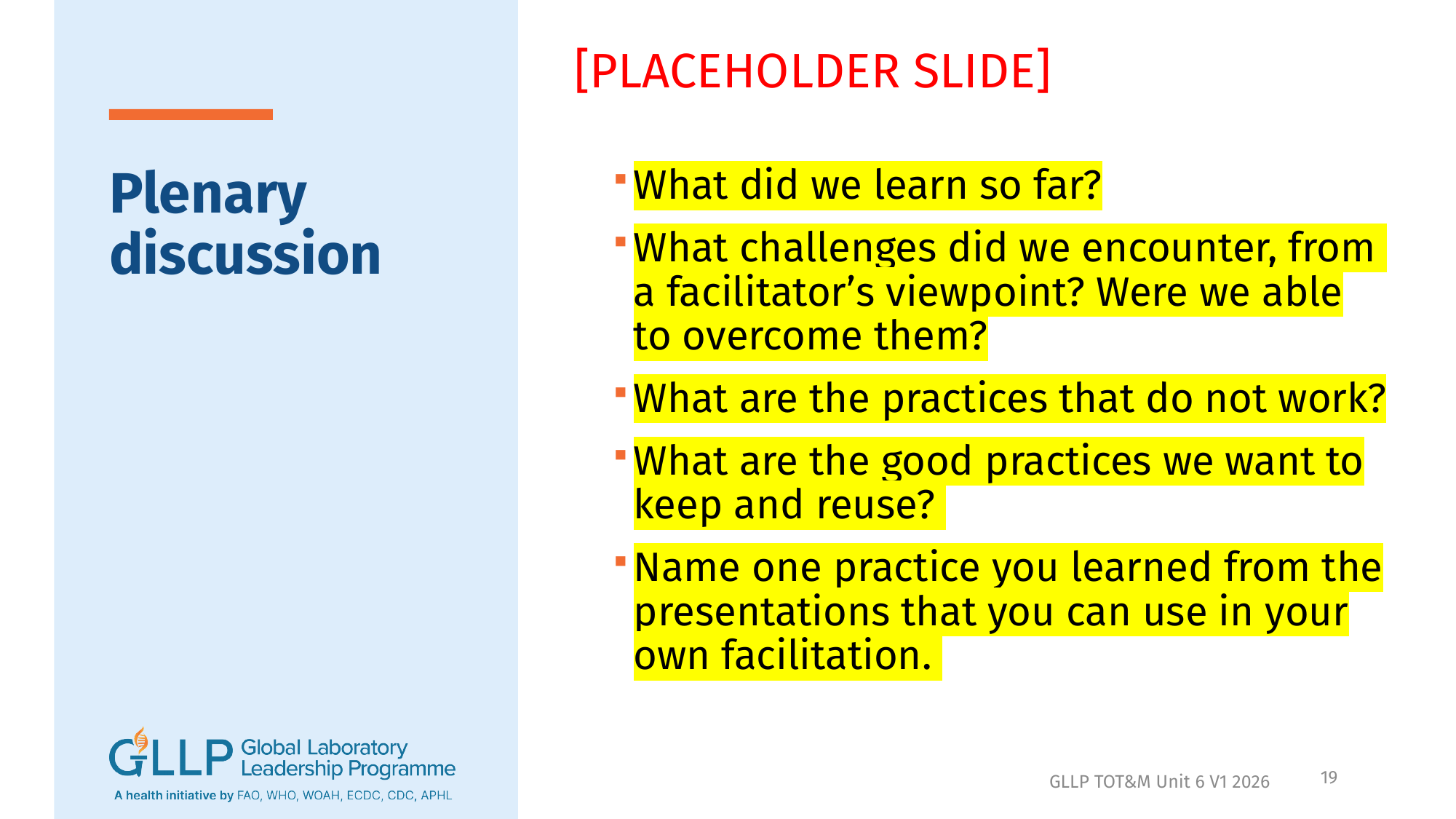

[PLACEHOLDER SLIDE]
# Plenary discussion
What did we learn so far?​
What challenges did we encounter, from a facilitator’s viewpoint? Were we able to overcome them?​
What are the practices that do not work?
What are the good practices we want to keep and reuse?
Name one practice you learned from the presentations that you can use in your own facilitation.

19
GLLP TOT&M Unit 6 V1 2026
19